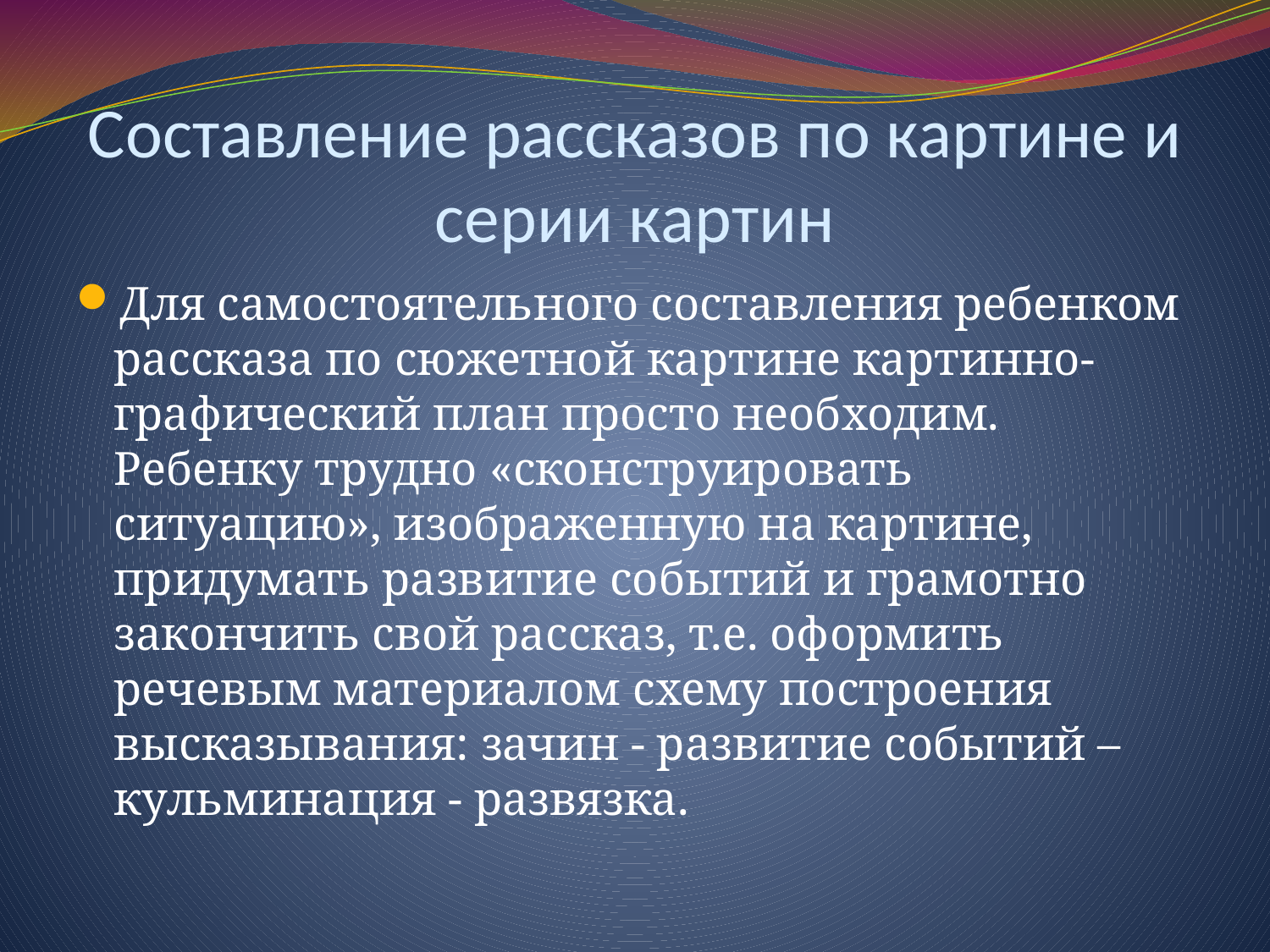

# Составление рассказов по картине и серии картин
Для самостоятельного составления ребенком рассказа по сюжетной картине картинно-графический план просто необходим. Ребенку трудно «сконструировать ситуацию», изображенную на картине, придумать развитие событий и грамотно закончить свой рассказ, т.е. оформить речевым материалом схему построения высказывания: зачин - развитие событий – кульминация - развязка.